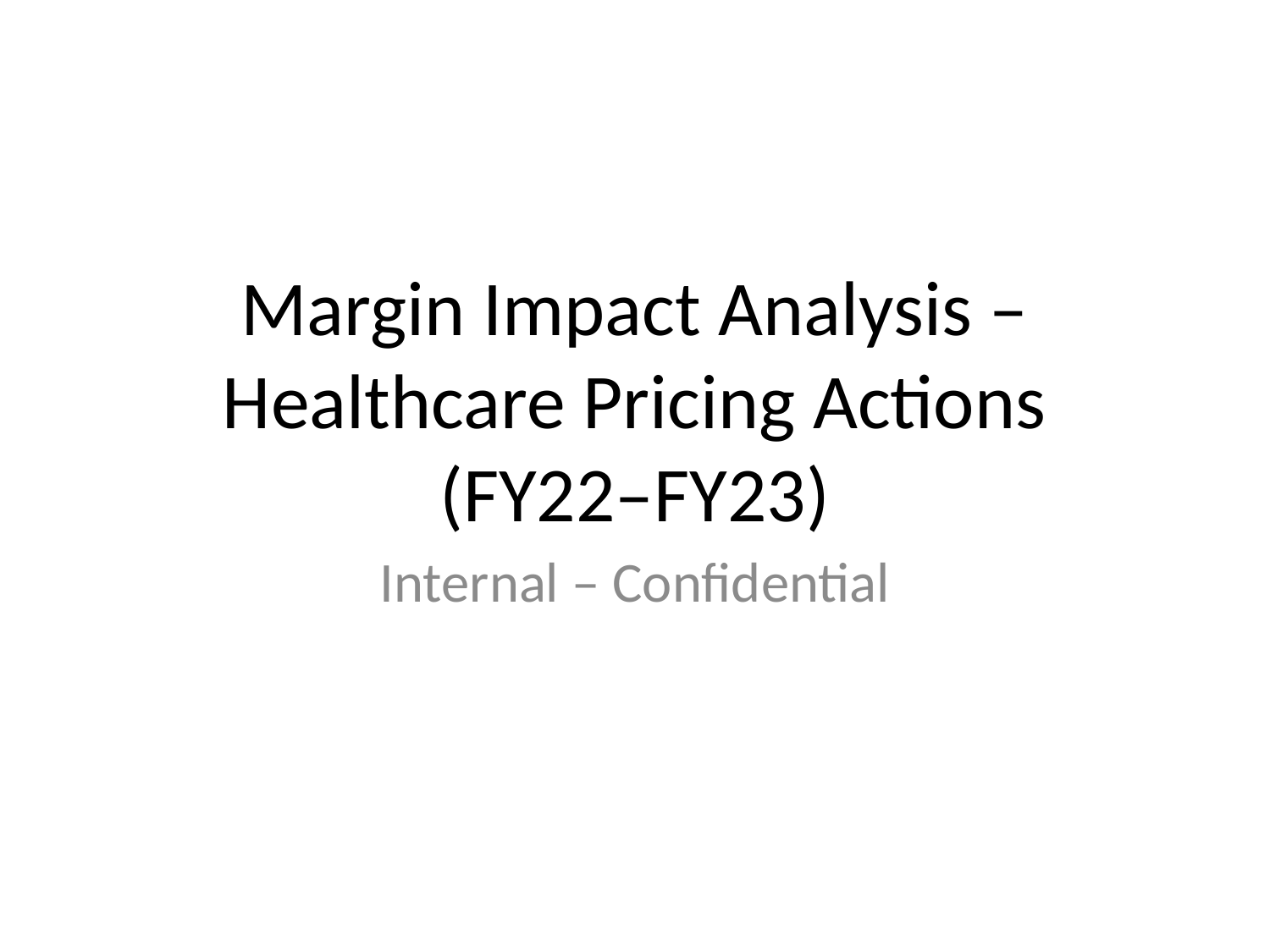

# Margin Impact Analysis – Healthcare Pricing Actions (FY22–FY23)
Internal – Confidential